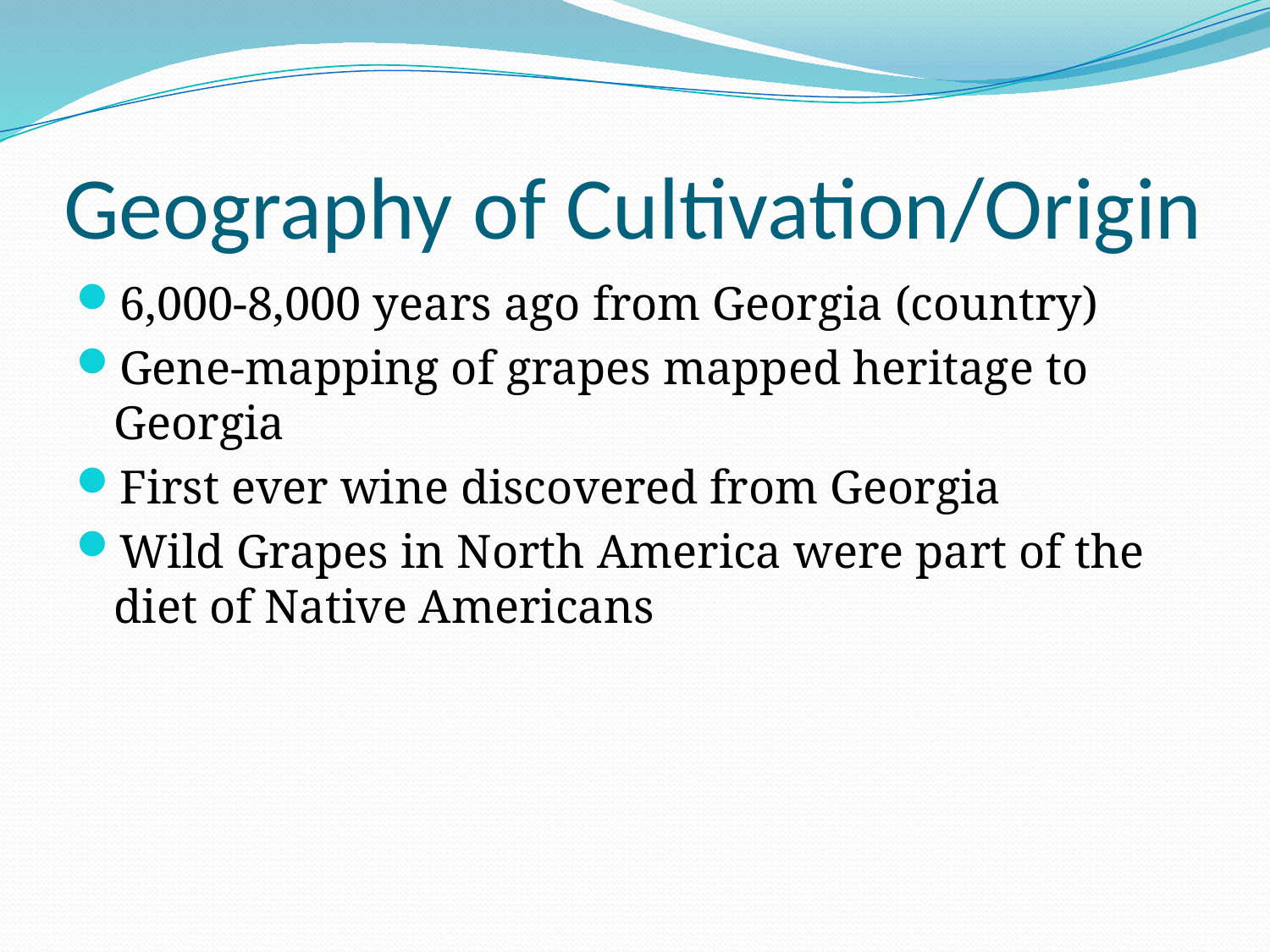

# Geography of Cultivation/Origin
6,000-8,000 years ago from Georgia (country)
Gene-mapping of grapes mapped heritage to Georgia
First ever wine discovered from Georgia
Wild Grapes in North America were part of the diet of Native Americans